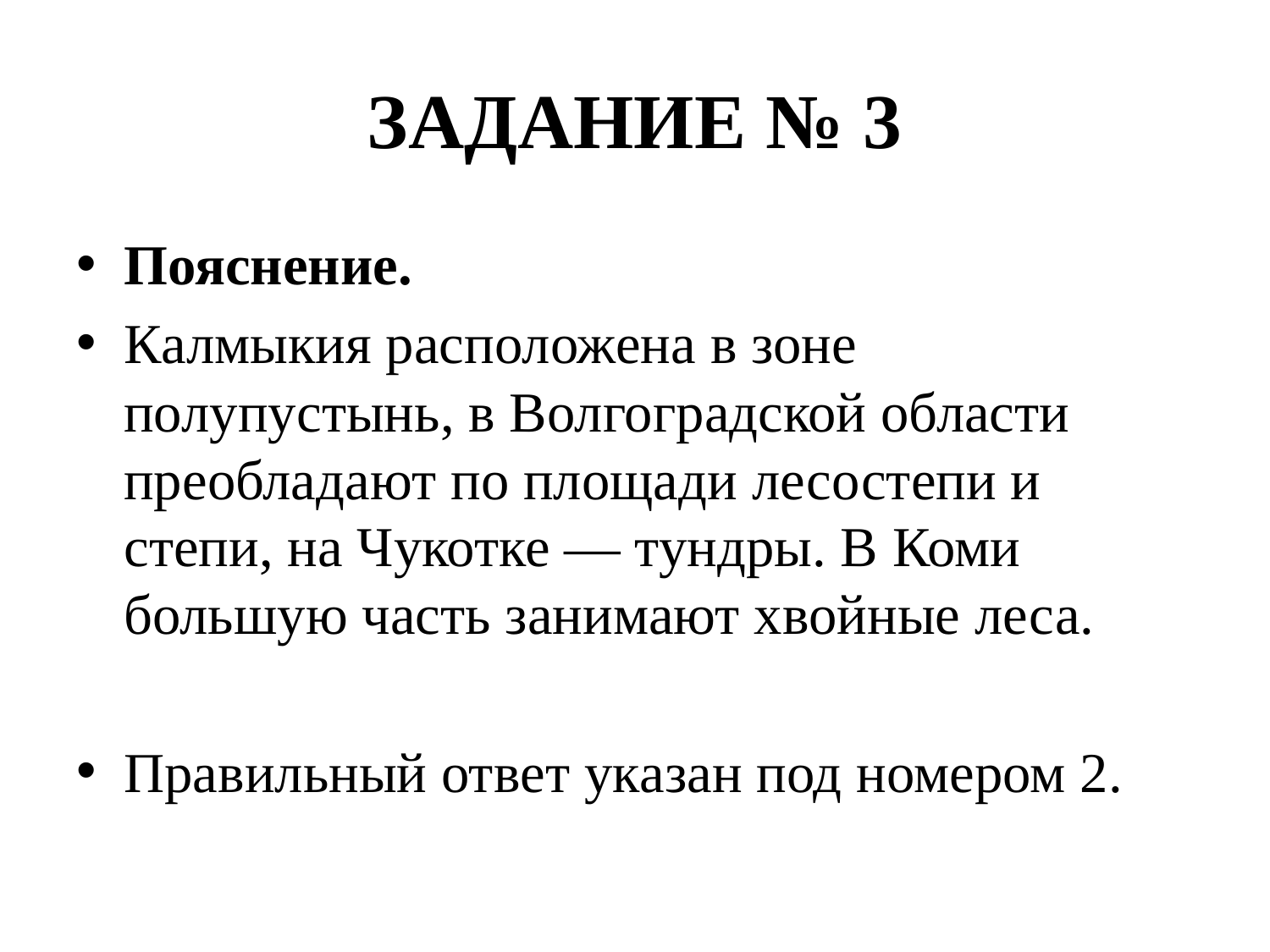

# ЗАДАНИЕ № 3
Пояснение.
Калмыкия расположена в зоне полупустынь, в Волгоградской области преобладают по площади лесостепи и степи, на Чукотке — тундры. В Коми большую часть занимают хвойные леса.

Правильный ответ ука­зан под но­ме­ром 2.